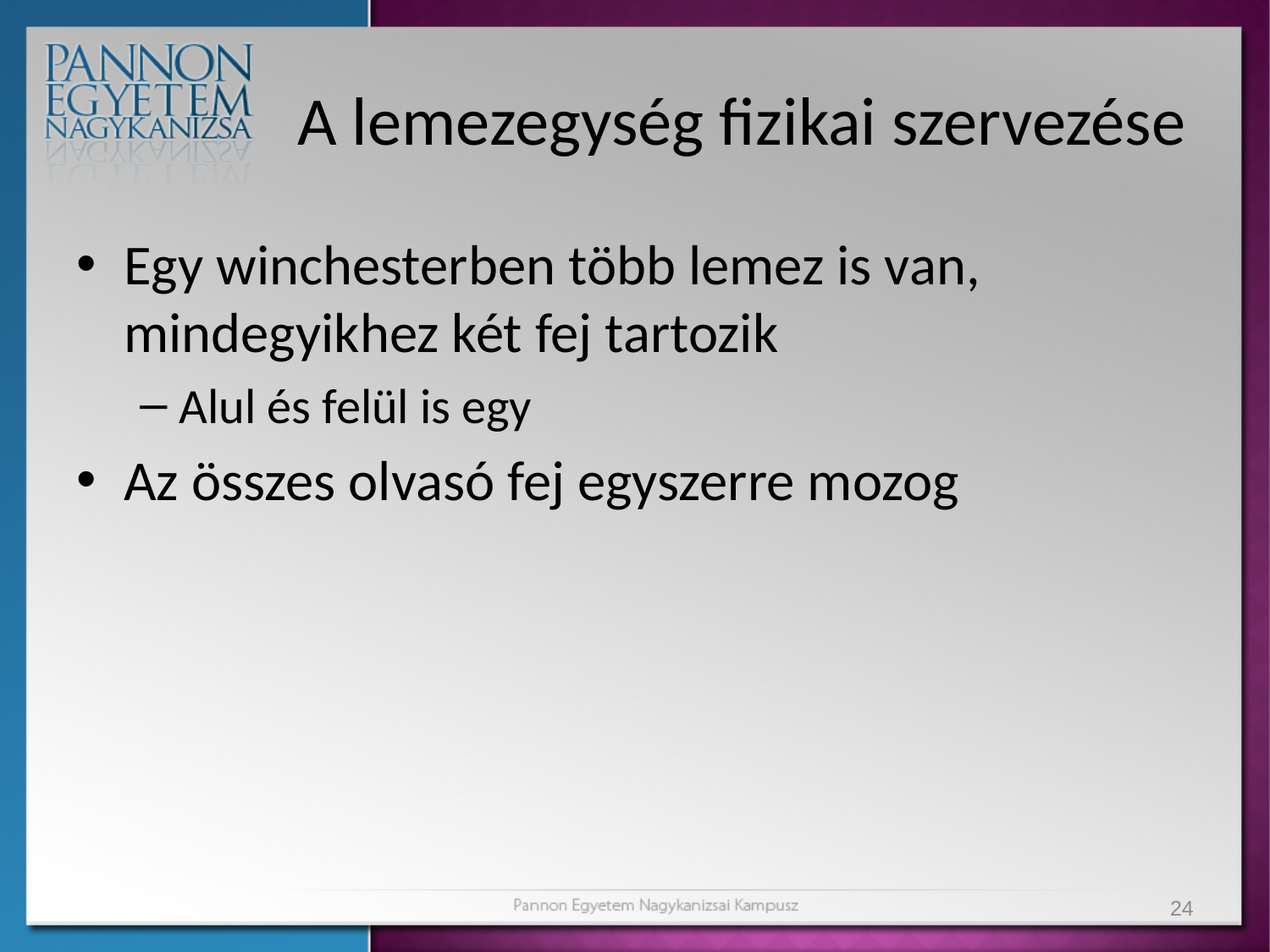

# A lemezegység fizikai szervezése
Egy winchesterben több lemez is van, mindegyikhez két fej tartozik
Alul és felül is egy
Az összes olvasó fej egyszerre mozog
24